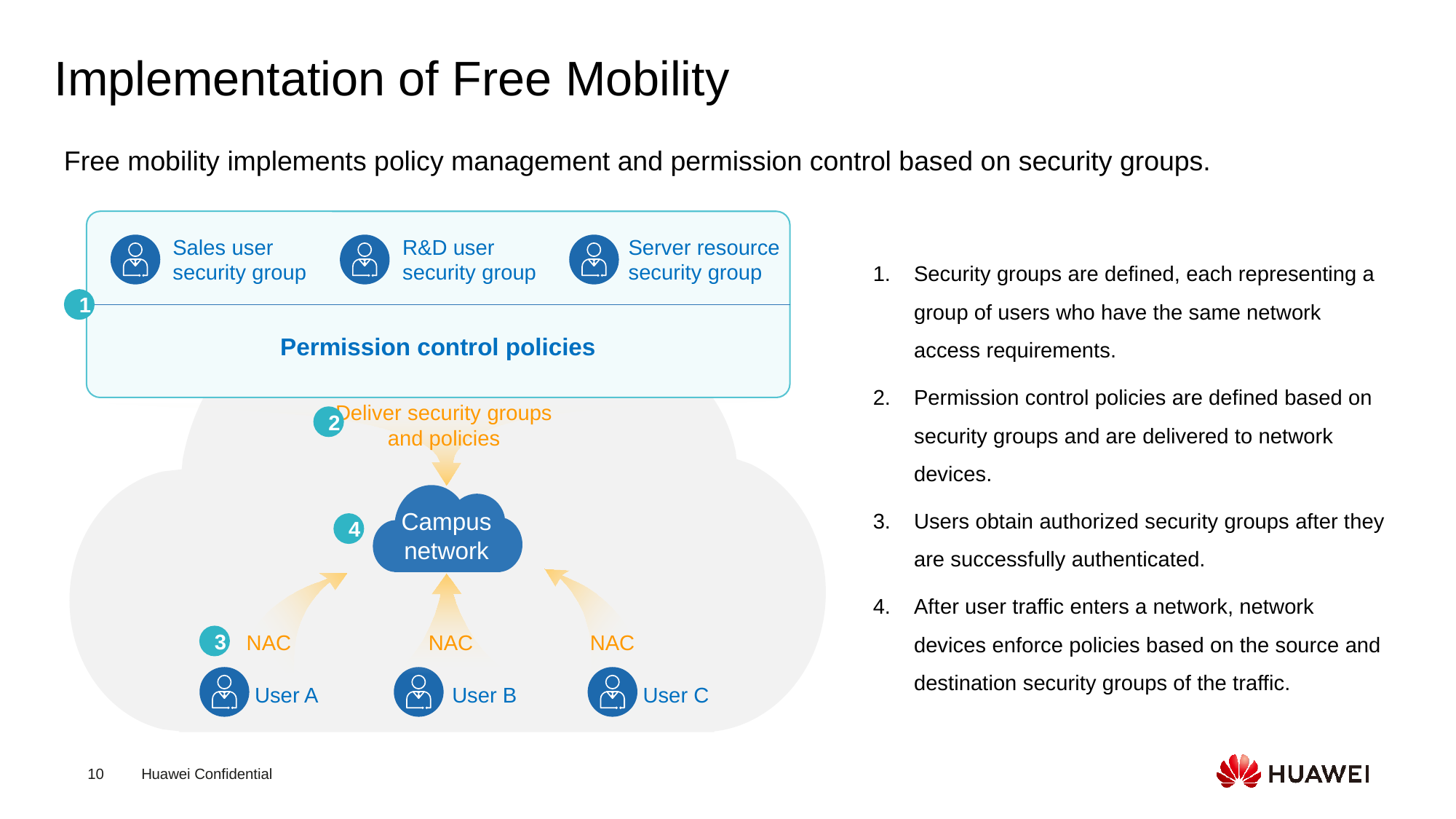

# Implementation of Free Mobility

Free mobility implements policy management and permission control based on security groups.

Sales user
security group
R&D user
security group
Server resource
security group

Security groups are defined, each representing a group of users who have the same network access requirements.
Permission control policies are defined based on security groups and are delivered to network devices.
Users obtain authorized security groups after they are successfully authenticated.
After user traffic enters a network, network devices enforce policies based on the source and destination security groups of the traffic.
1

Permission control policies
Deliver security groups and policies
2

Campus network
4

NAC
NAC
NAC
3

User A
User B
User C